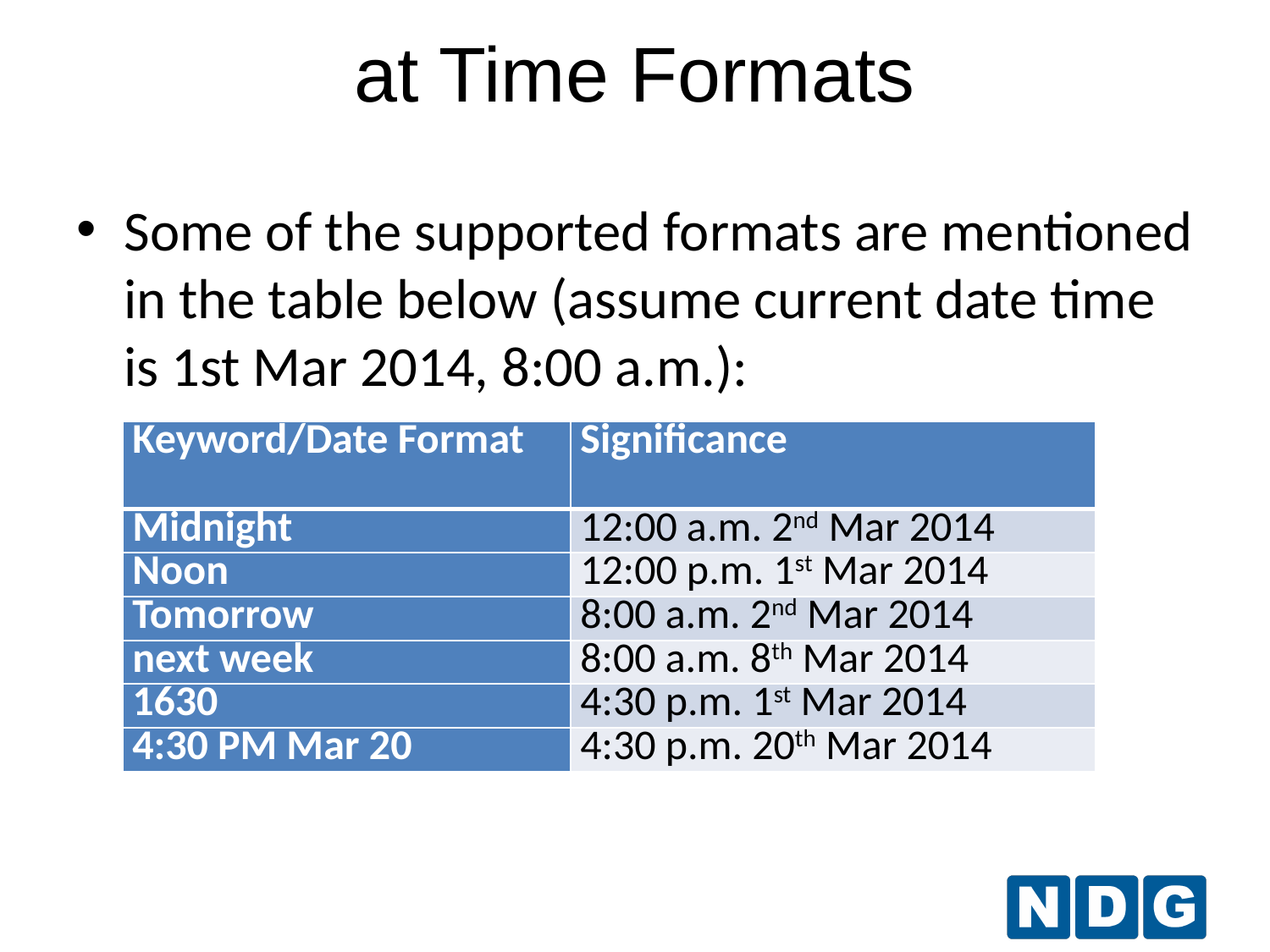

at Time Formats
Some of the supported formats are mentioned in the table below (assume current date time is 1st Mar 2014, 8:00 a.m.):
| Keyword/Date Format | Significance |
| --- | --- |
| Midnight | 12:00 a.m. 2nd Mar 2014 |
| Noon | 12:00 p.m. 1st Mar 2014 |
| Tomorrow | 8:00 a.m. 2nd Mar 2014 |
| next week | 8:00 a.m. 8th Mar 2014 |
| 1630 | 4:30 p.m. 1st Mar 2014 |
| 4:30 PM Mar 20 | 4:30 p.m. 20th Mar 2014 |